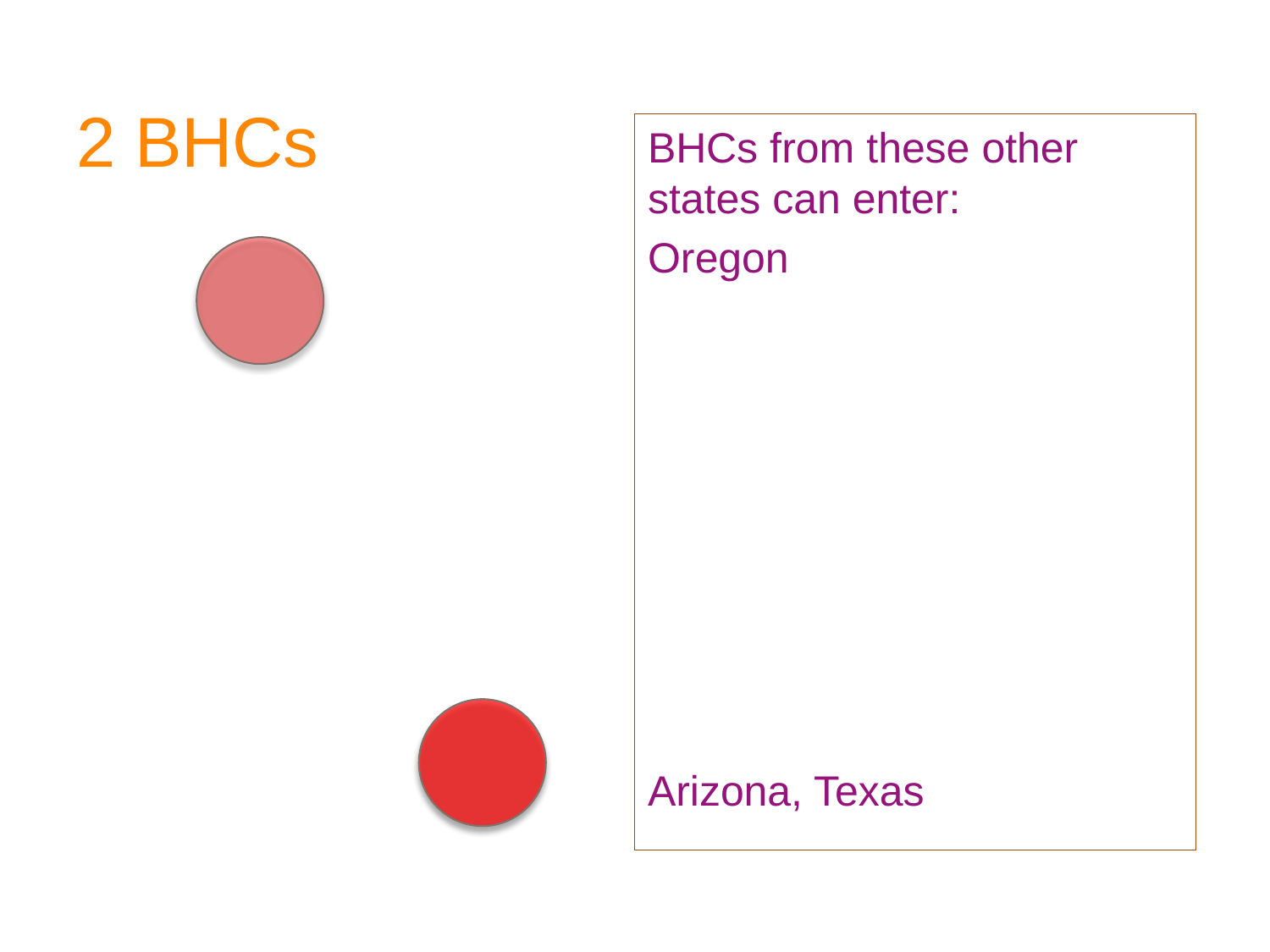

# 2 BHCs
BHCs from these other states can enter:
Oregon

Arizona, Texas